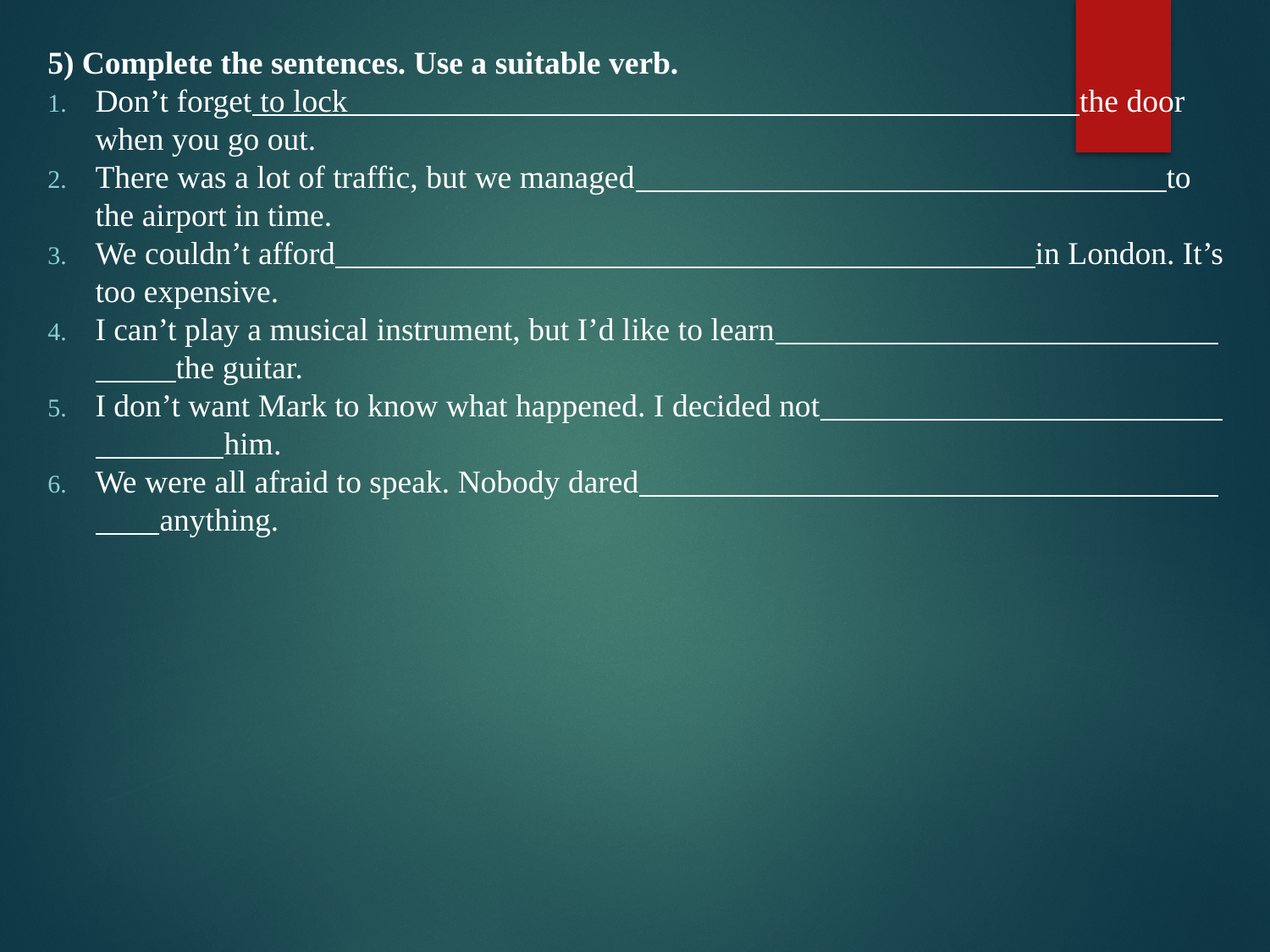

5) Complete the sentences. Use a suitable verb.
Don’t forget to lock                                                                                           the door when you go out.
There was a lot of traffic, but we managed                                                                  to the airport in time.
We couldn’t afford                                                                                       in London. It’s too expensive.
I can’t play a musical instrument, but I’d like to learn                                                                  the guitar.
I don’t want Mark to know what happened. I decided not                                                                   him.
We were all afraid to speak. Nobody dared                                                                                 anything.